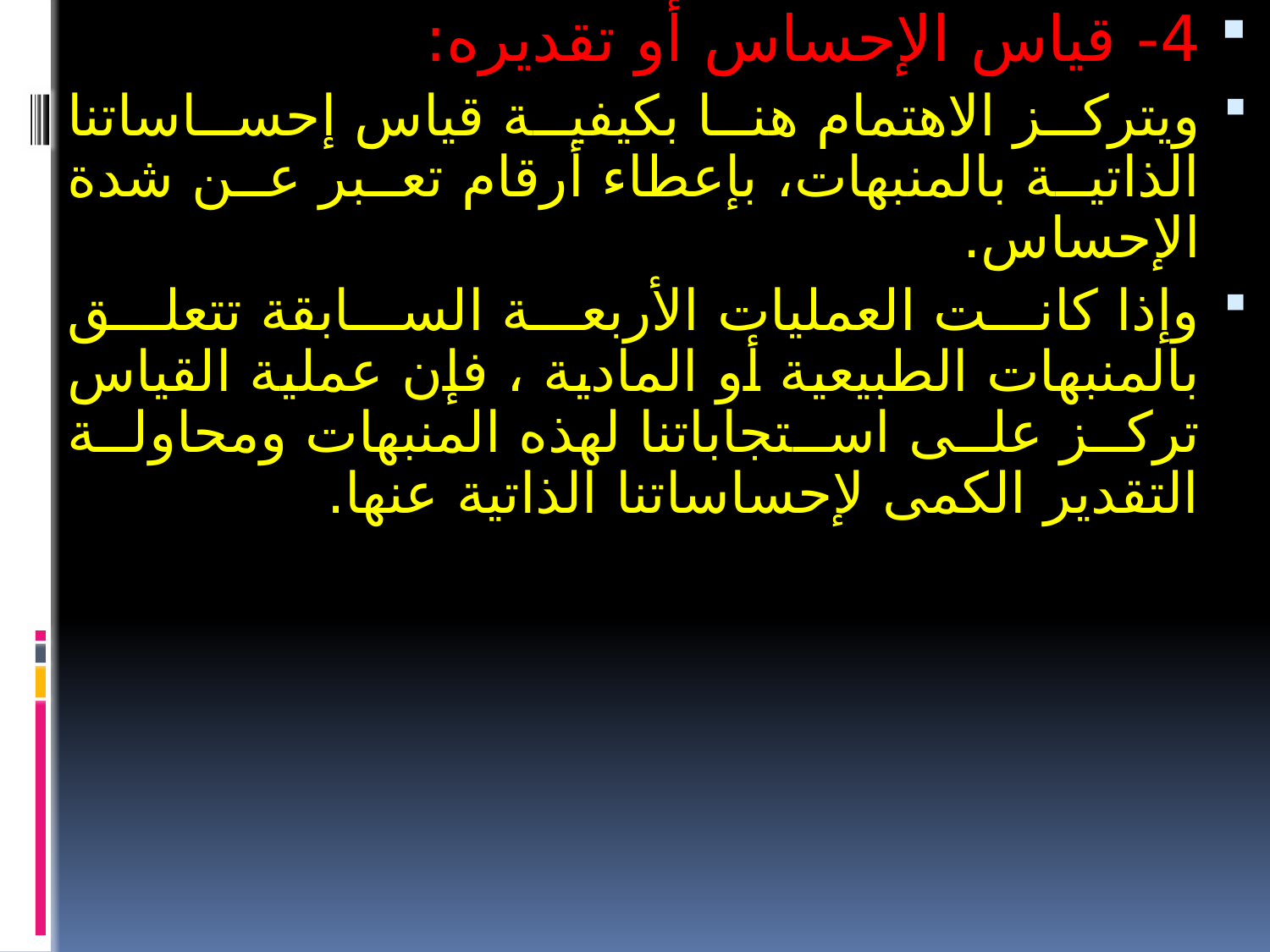

4- قياس الإحساس أو تقديره:
ويتركز الاهتمام هنا بكيفية قياس إحساساتنا الذاتية بالمنبهات، بإعطاء أرقام تعبر عن شدة الإحساس.
وإذا كانت العمليات الأربعة السابقة تتعلق بالمنبهات الطبيعية أو المادية ، فإن عملية القياس تركز على استجاباتنا لهذه المنبهات ومحاولة التقدير الكمى لإحساساتنا الذاتية عنها.